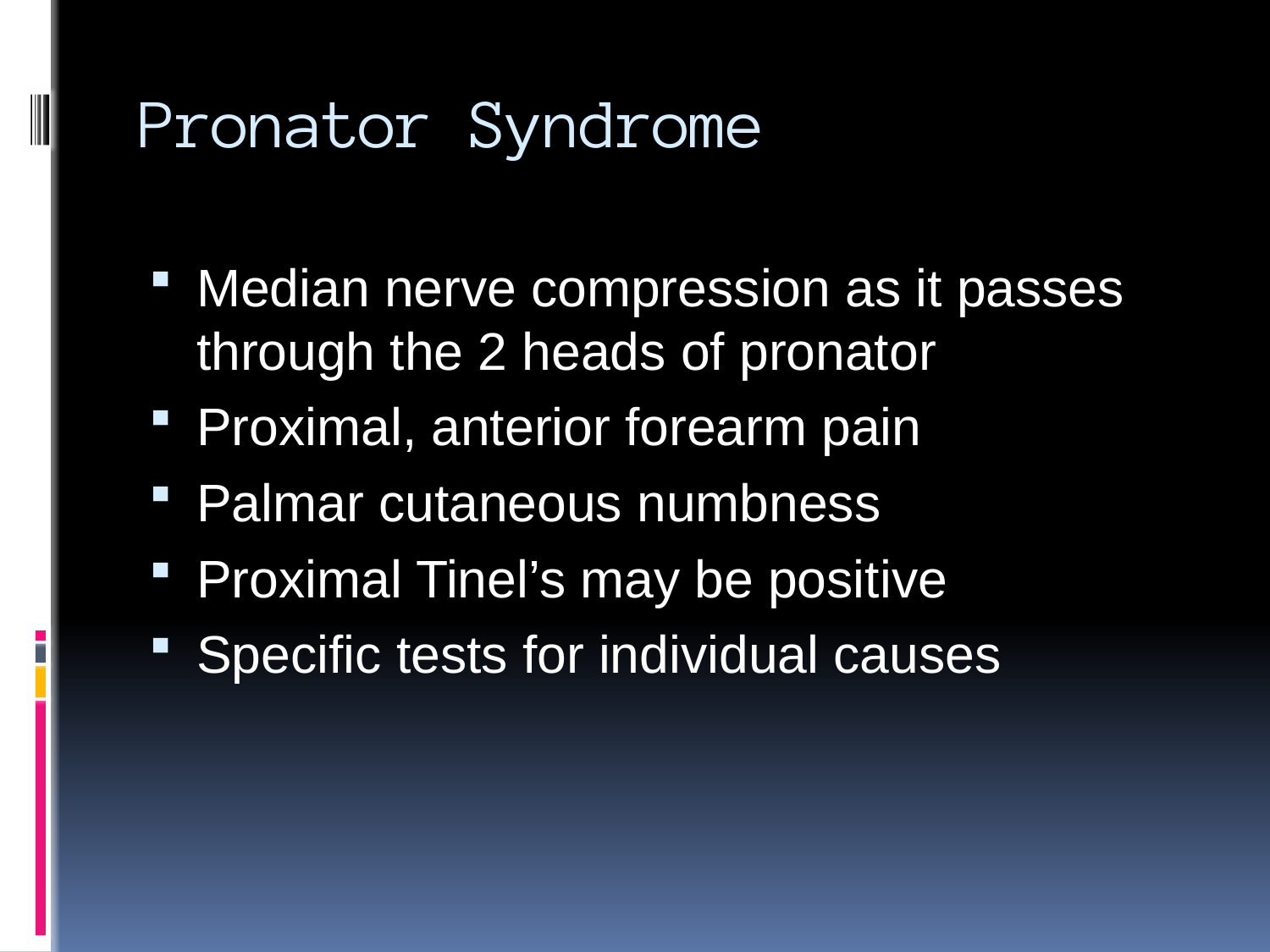

# Pronator Syndrome
Median nerve compression as it passes through the 2 heads of pronator
Proximal, anterior forearm pain
Palmar cutaneous numbness
Proximal Tinel’s may be positive
Specific tests for individual causes